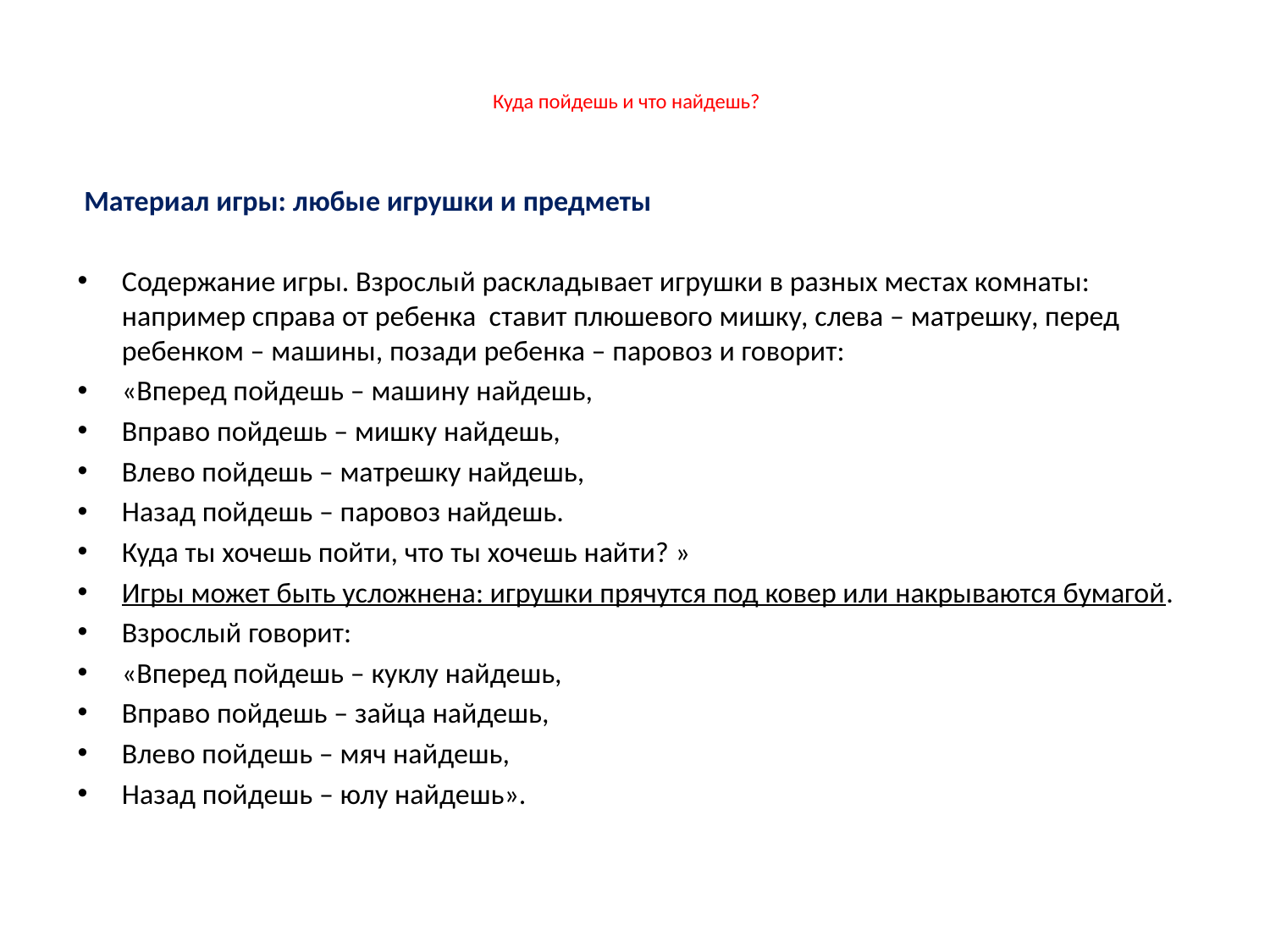

# Куда пойдешь и что найдешь?
 Материал игры: любые игрушки и предметы

Содержание игры. Взрослый раскладывает игрушки в разных местах комнаты: например справа от ребенка  ставит плюшевого мишку, слева – матрешку, перед ребенком – машины, позади ребенка – паровоз и говорит:
«Вперед пойдешь – машину найдешь,
Вправо пойдешь – мишку найдешь,
Влево пойдешь – матрешку найдешь,
Назад пойдешь – паровоз найдешь.
Куда ты хочешь пойти, что ты хочешь найти? »
Игры может быть усложнена: игрушки прячутся под ковер или накрываются бумагой.
Взрослый говорит:
«Вперед пойдешь – куклу найдешь,
Вправо пойдешь – зайца найдешь,
Влево пойдешь – мяч найдешь,
Назад пойдешь – юлу найдешь».